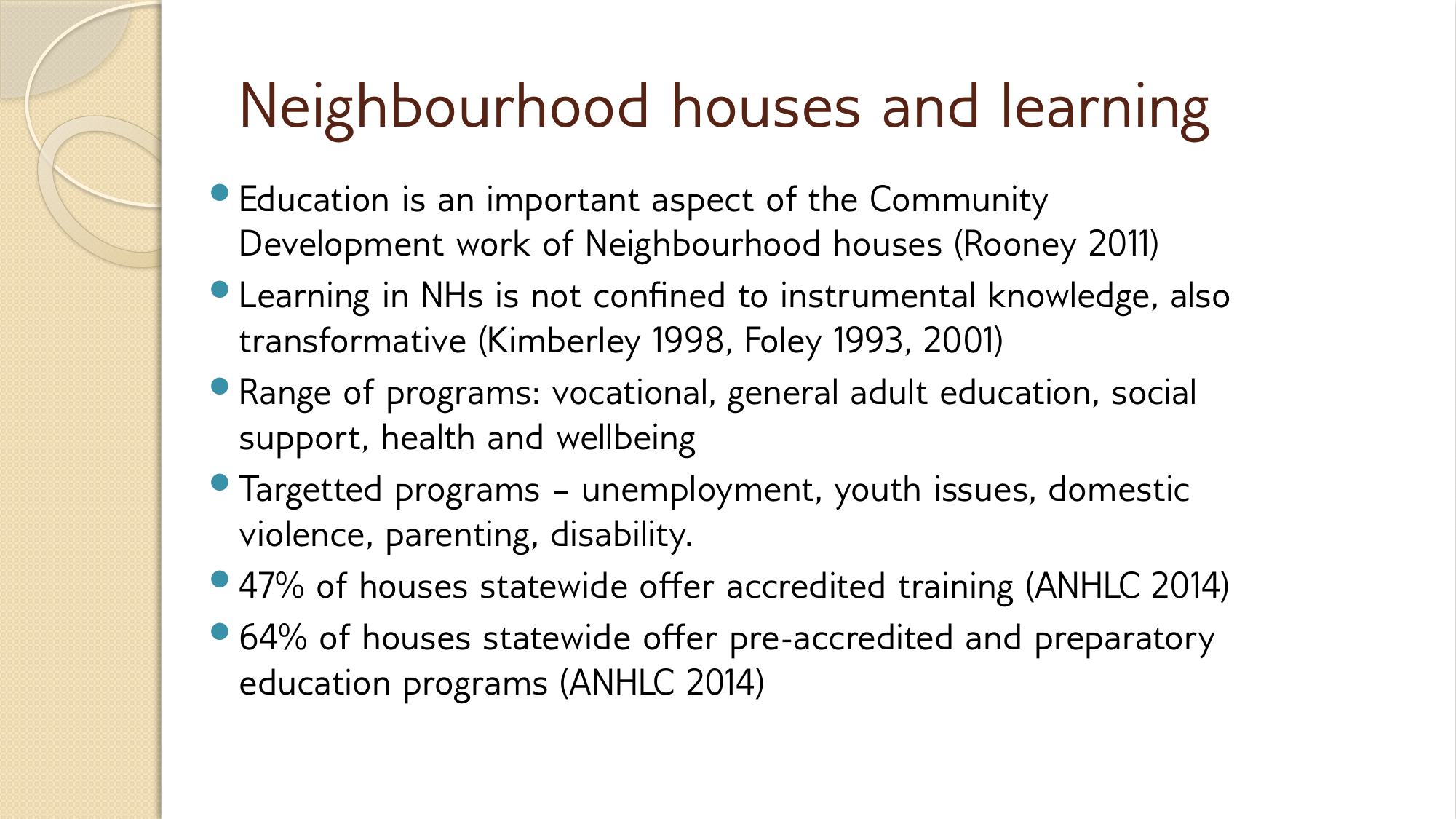

# Neighbourhood houses and learning
Education is an important aspect of the Community Development work of Neighbourhood houses (Rooney 2011)
Learning in NHs is not confined to instrumental knowledge, also transformative (Kimberley 1998, Foley 1993, 2001)
Range of programs: vocational, general adult education, social support, health and wellbeing
Targetted programs – unemployment, youth issues, domestic violence, parenting, disability.
47% of houses statewide offer accredited training (ANHLC 2014)
64% of houses statewide offer pre-accredited and preparatory education programs (ANHLC 2014)